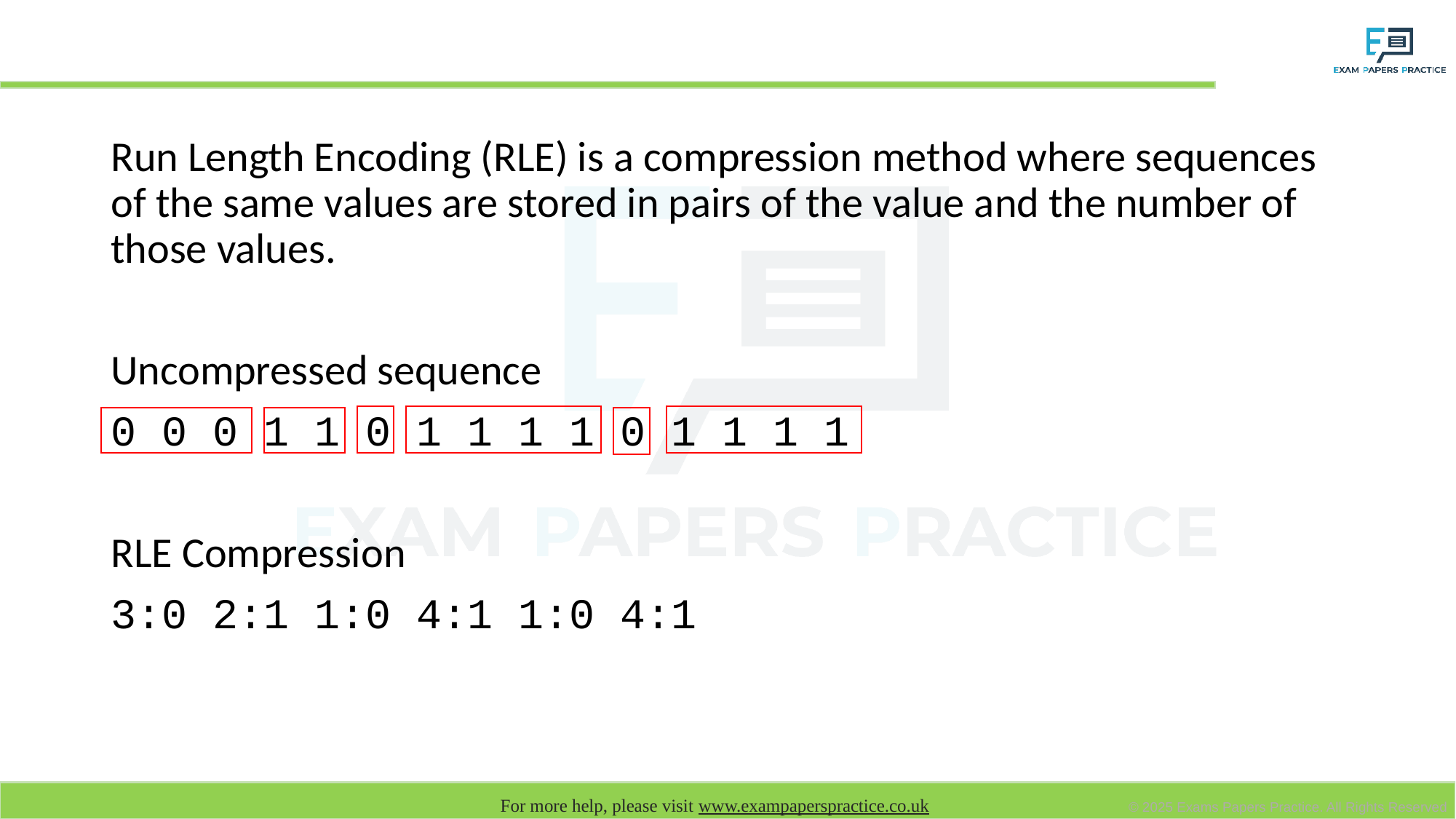

# Run length encoding
Run Length Encoding (RLE) is a compression method where sequences of the same values are stored in pairs of the value and the number of those values.

Uncompressed sequence
0 0 0 1 1 0 1 1 1 1 0 1 1 1 1

RLE Compression
3:0 2:1 1:0 4:1 1:0 4:1